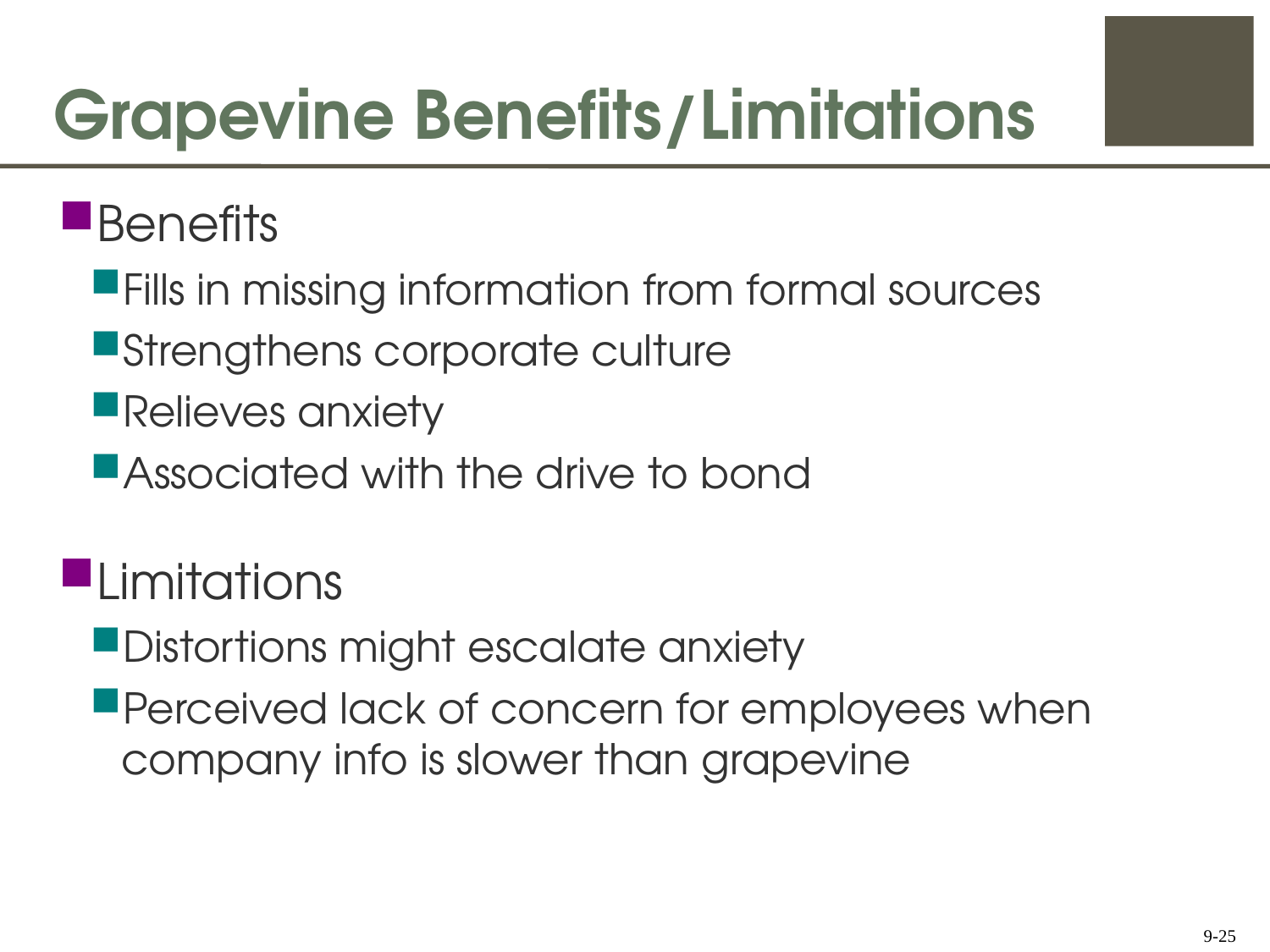

# Grapevine Benefits/Limitations
Benefits
Fills in missing information from formal sources
Strengthens corporate culture
Relieves anxiety
Associated with the drive to bond
Limitations
Distortions might escalate anxiety
Perceived lack of concern for employees when company info is slower than grapevine